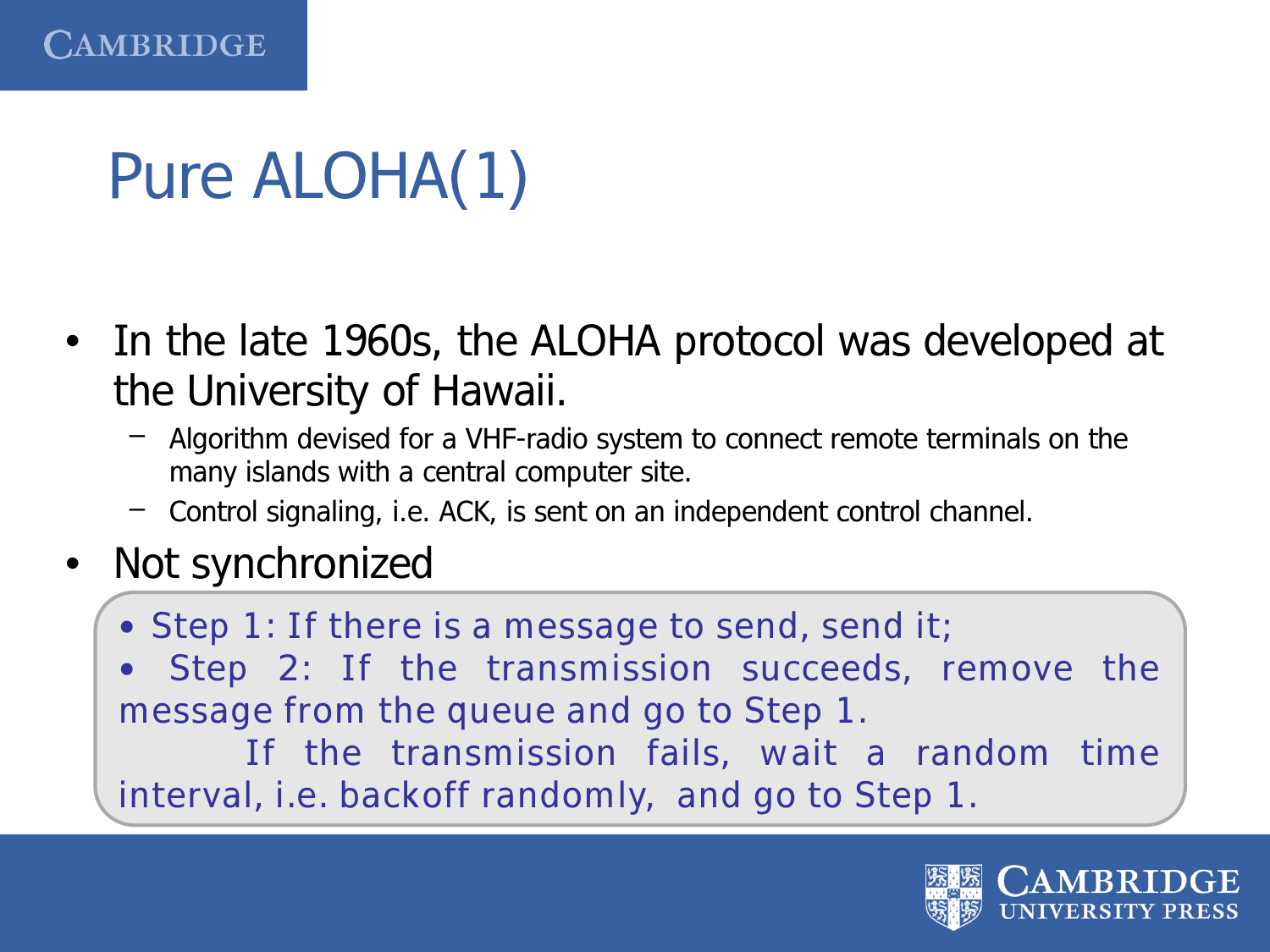

# Pure ALOHA(1)
In the late 1960s, the ALOHA protocol was developed at the University of Hawaii.
Algorithm devised for a VHF-radio system to connect remote terminals on the many islands with a central computer site.
Control signaling, i.e. ACK, is sent on an independent control channel.
Not synchronized
• Step 1: If there is a message to send, send it;
• Step 2: If the transmission succeeds, remove the message from the queue and go to Step 1.
	If the transmission fails, wait a random time interval, i.e. backoff randomly,  and go to Step 1.